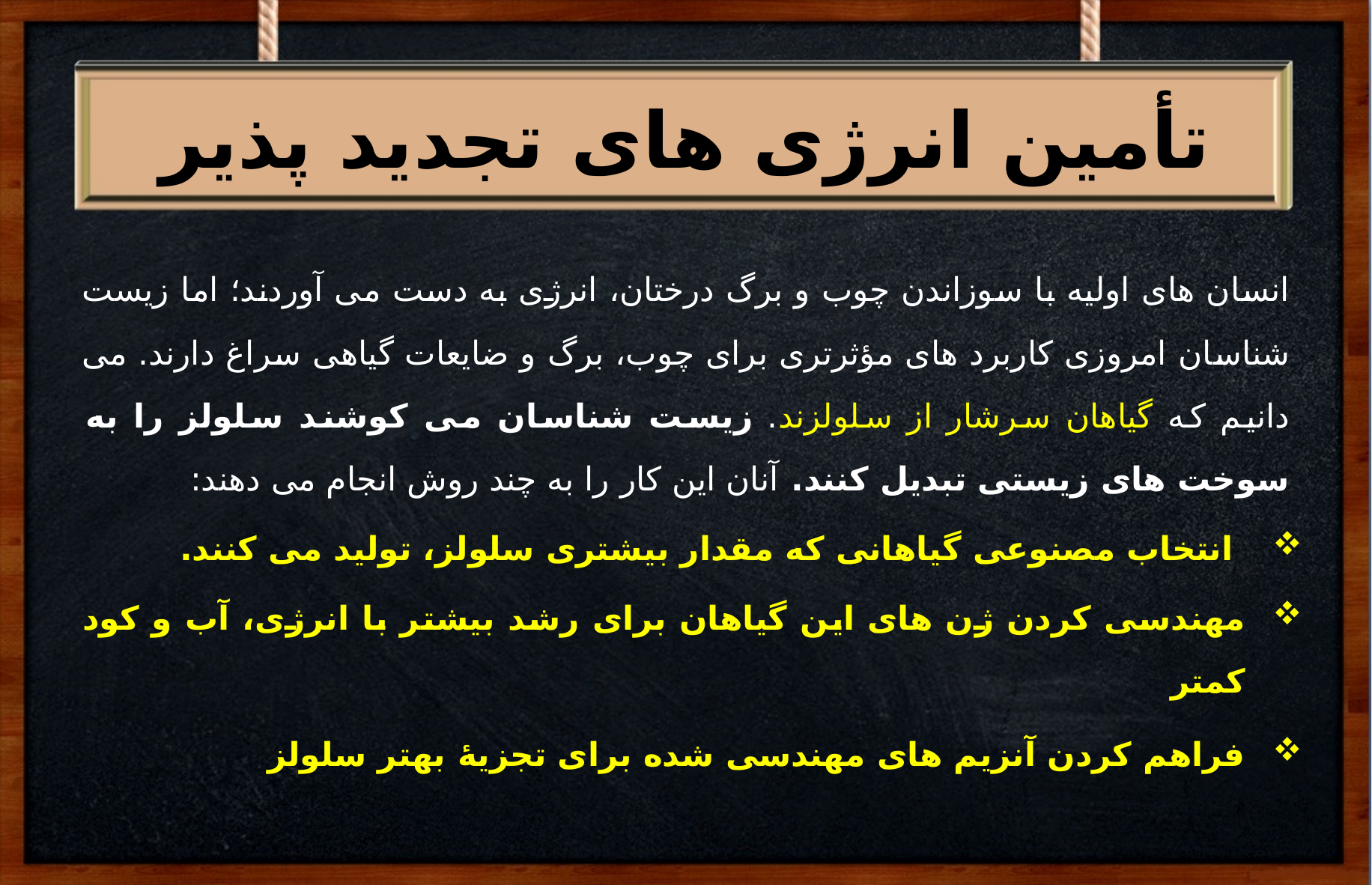

#
تأمین انرژی های تجدید پذیر
انسان های اولیه با سوزاندن چوب و برگ درختان، انرژی به دست می آوردند؛ اما زیست شناسان امروزی کاربرد های مؤثرتری برای چوب، برگ و ضایعات گیاهی سراغ دارند. می دانیم که گیاهان سرشار از سلولزند. زیست شناسان می کوشند سلولز را به سوخت های زیستی تبدیل کنند. آنان این کار را به چند روش انجام می دهند:
 انتخاب مصنوعی گیاهانی که مقدار بیشتری سلولز، تولید می کنند.
مهندسی کردن ژن های این گیاهان برای رشد بیشتر با انرژی، آب و کود کمتر
فراهم کردن آنزیم های مهندسی شده برای تجزیۀ بهتر سلولز